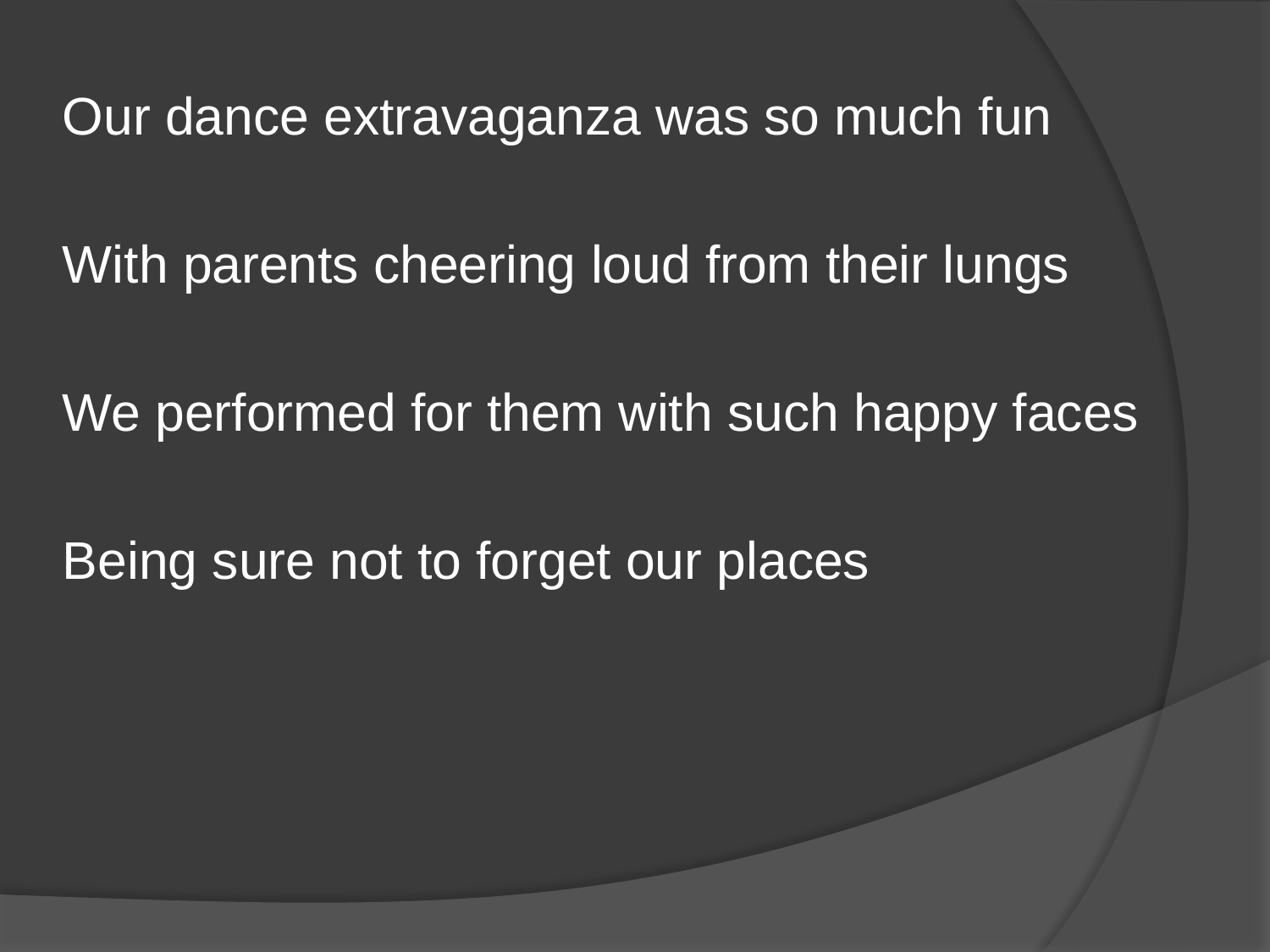

Our dance extravaganza was so much fun

With parents cheering loud from their lungs

We performed for them with such happy faces

Being sure not to forget our places